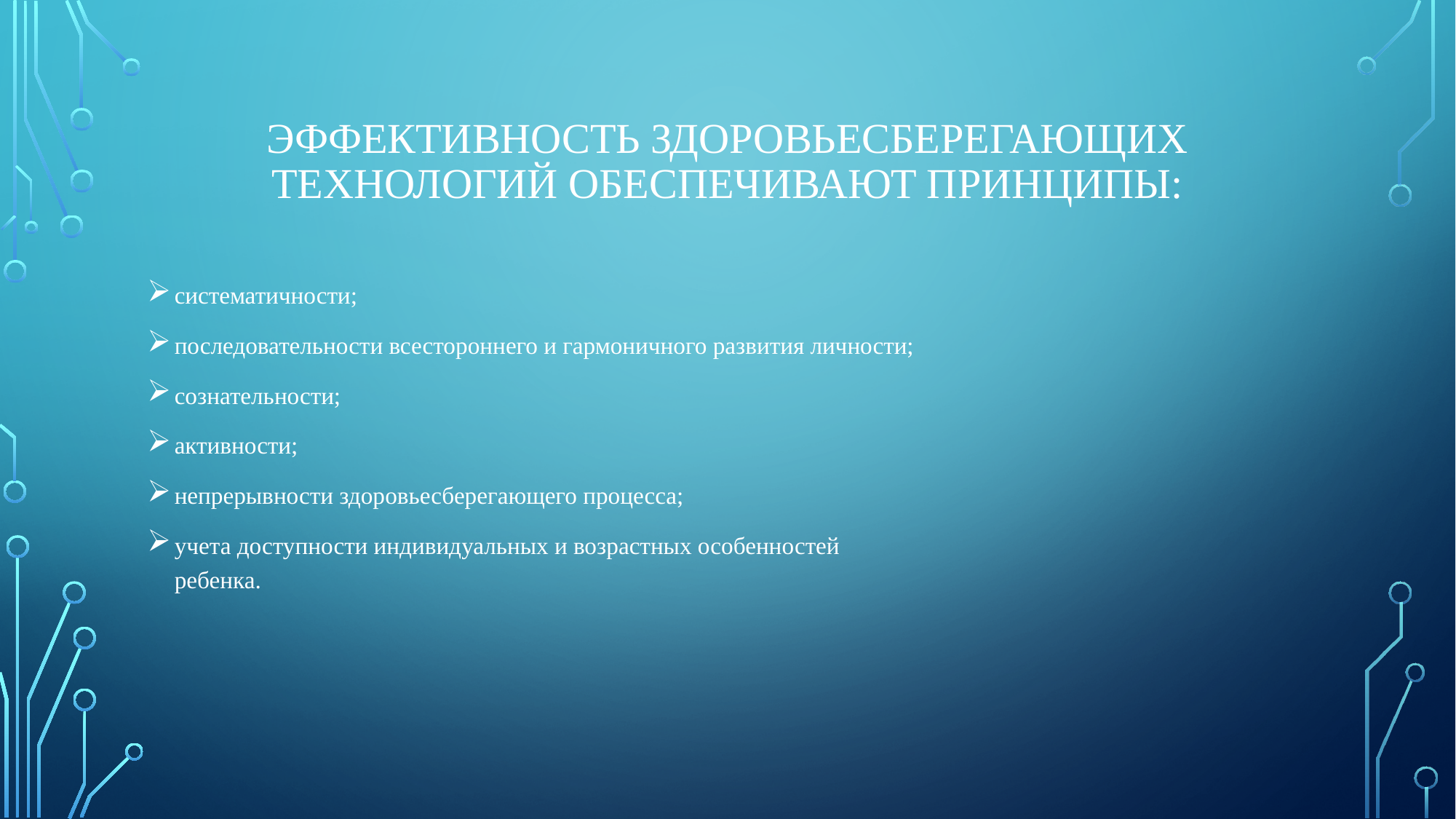

# Эффективность здоровьесберегающих технологий обеспечивают принципы:
систематичности;
последовательности всестороннего и гармоничного развития личности;
сознательности;
активности;
непрерывности здоровьесберегающего процесса;
учета доступности индивидуальных и возрастных особенностей ребенка.